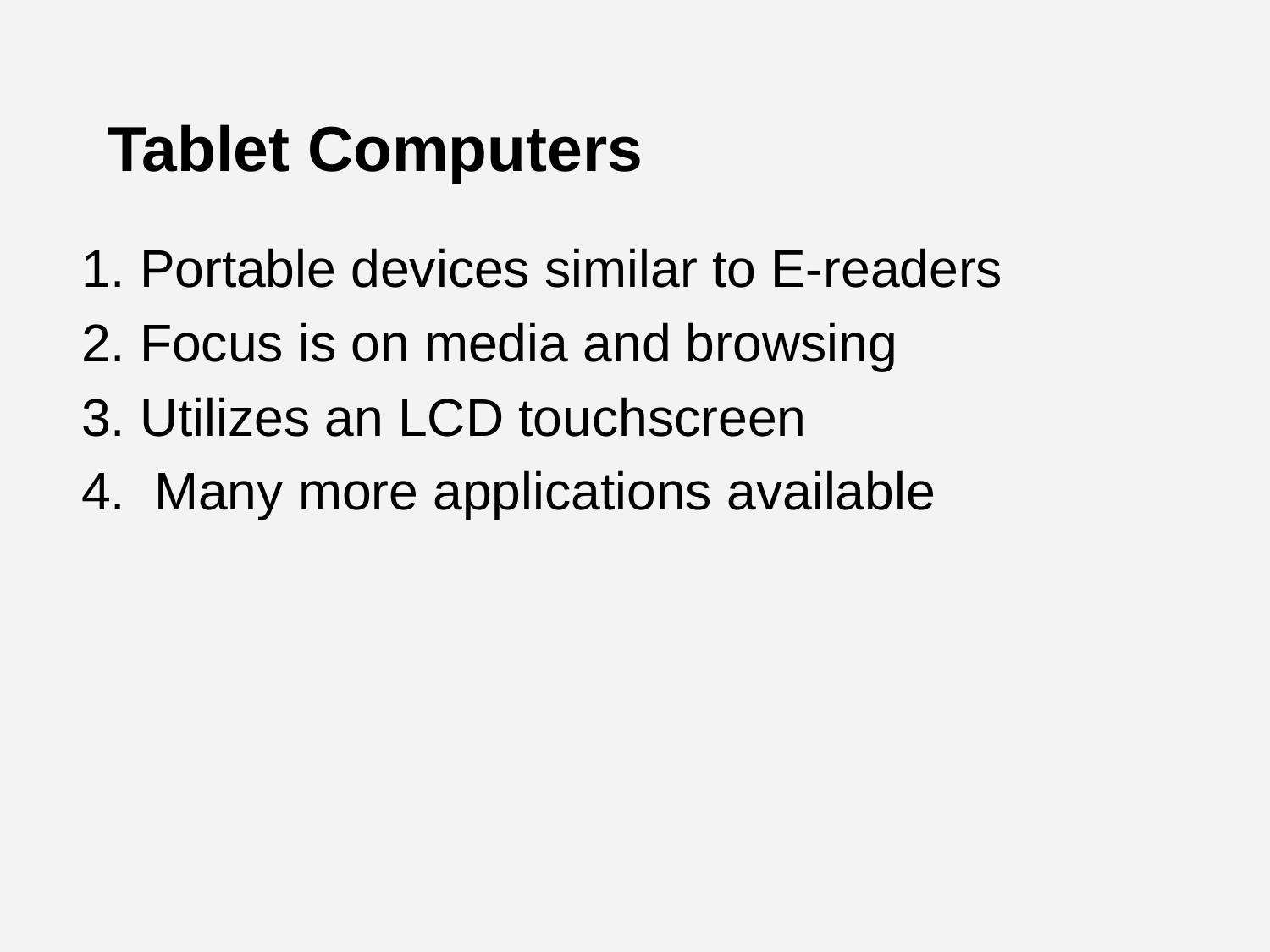

# Tablet Computers
Portable devices similar to E-readers
Focus is on media and browsing
Utilizes an LCD touchscreen
 Many more applications available